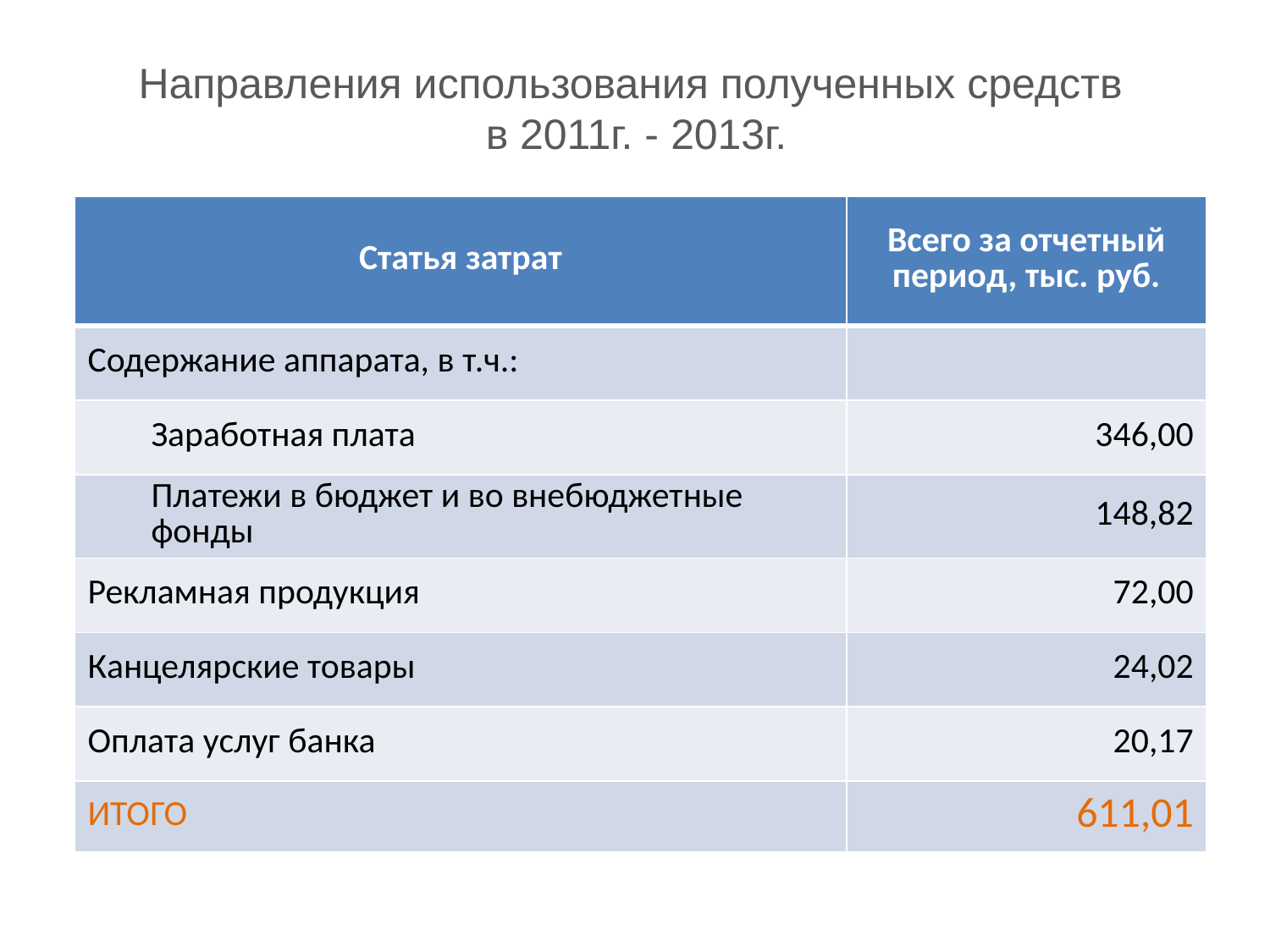

# Направления использования полученных средств в 2011г. - 2013г.
| Статья затрат | Всего за отчетный период, тыс. руб. |
| --- | --- |
| Содержание аппарата, в т.ч.: |  |
| Заработная плата | 346,00 |
| Платежи в бюджет и во внебюджетные фонды | 148,82 |
| Рекламная продукция | 72,00 |
| Канцелярские товары | 24,02 |
| Оплата услуг банка | 20,17 |
| ИТОГО | 611,01 |